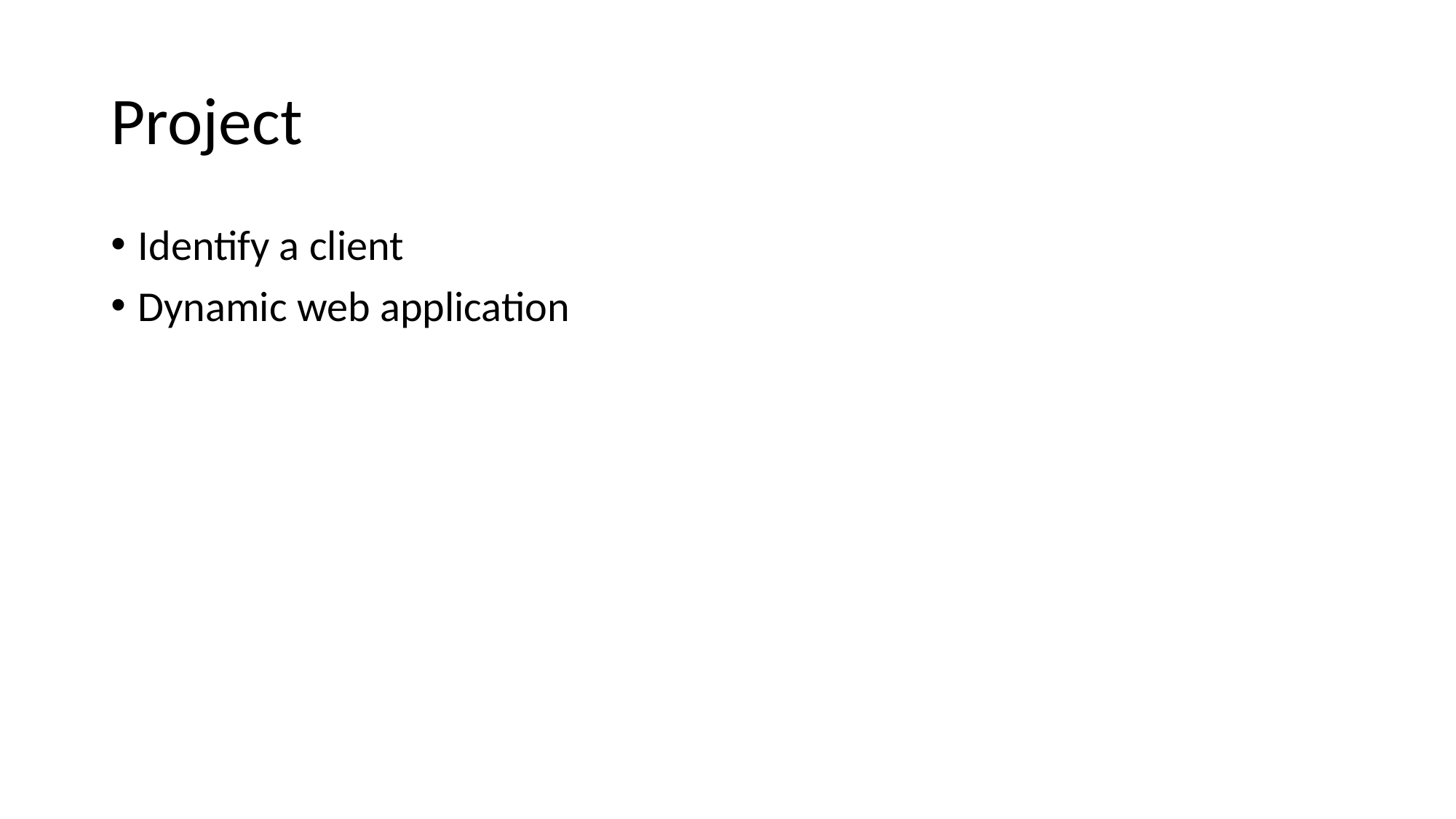

# Project
Identify a client
Dynamic web application